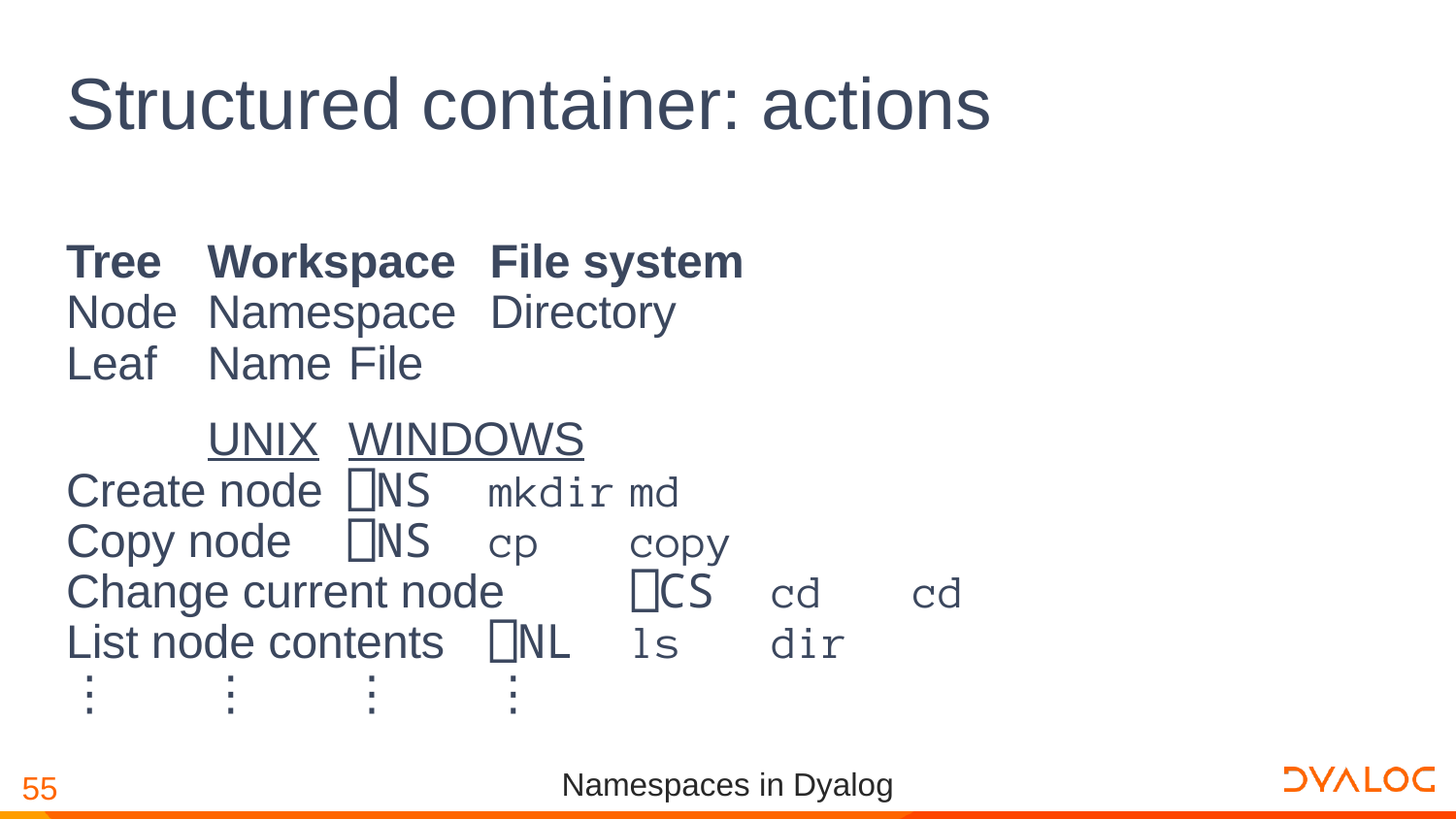

# Structured container: actions
Tree	Workspace	File system
Node	Namespace	Directory
Leaf	Name	File

		unix	windows
Create node	⎕NS	mkdir	md
Copy node	⎕NS	cp	copy
Change current node	⎕CS	cd	cd
List node contents	⎕NL	ls	dir
⋮	⋮	⋮	⋮